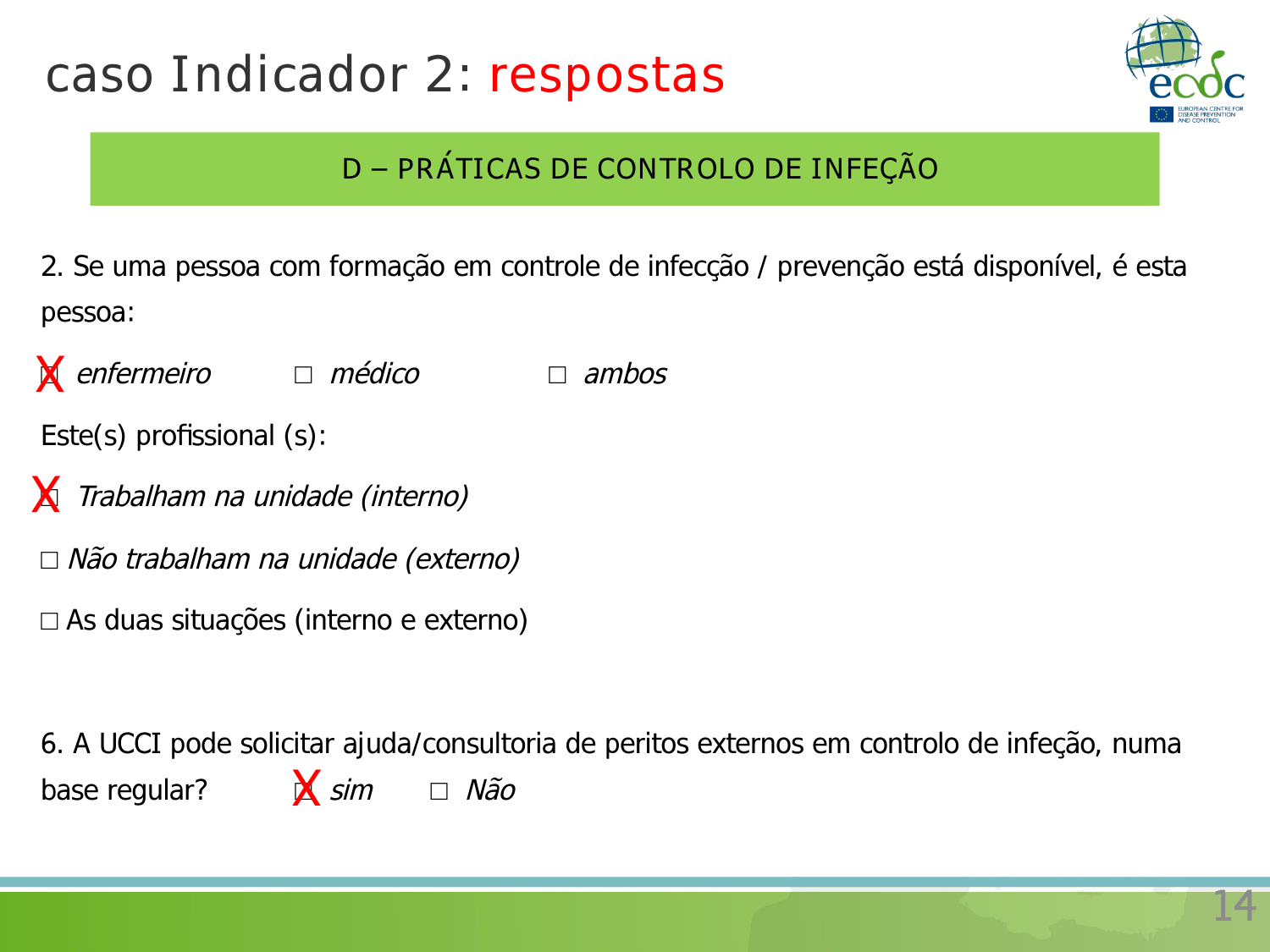

# caso Indicador 2: respostas

D – PRÁTICAS DE CONTROLO DE INFEÇÃO
2. Se uma pessoa com formação em controle de infecção / prevenção está disponível, é esta pessoa:
□  enfermeiro   	□  médico   	□  ambos
Este(s) profissional (s):
□  Trabalham na unidade (interno)
□ Não trabalham na unidade (externo)
□ As duas situações (interno e externo)

6. A UCCI pode solicitar ajuda/consultoria de peritos externos em controlo de infeção, numa base regular?	□  sim  	 □  Não

X
X
X
14